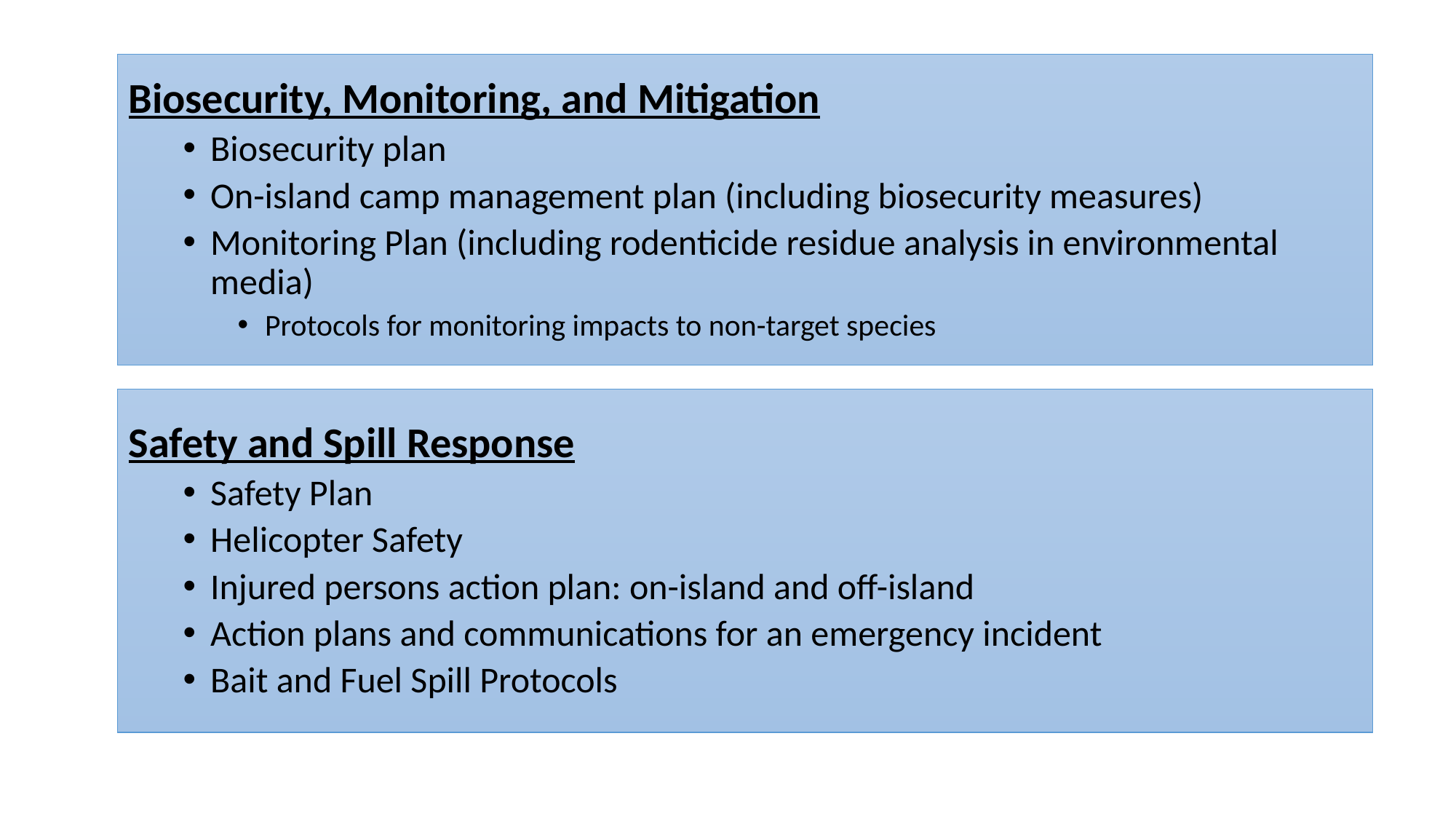

Biosecurity, Monitoring, and Mitigation
Biosecurity plan
On-island camp management plan (including biosecurity measures)
Monitoring Plan (including rodenticide residue analysis in environmental media)
Protocols for monitoring impacts to non-target species
Safety and Spill Response
Safety Plan
Helicopter Safety
Injured persons action plan: on-island and off-island
Action plans and communications for an emergency incident
Bait and Fuel Spill Protocols